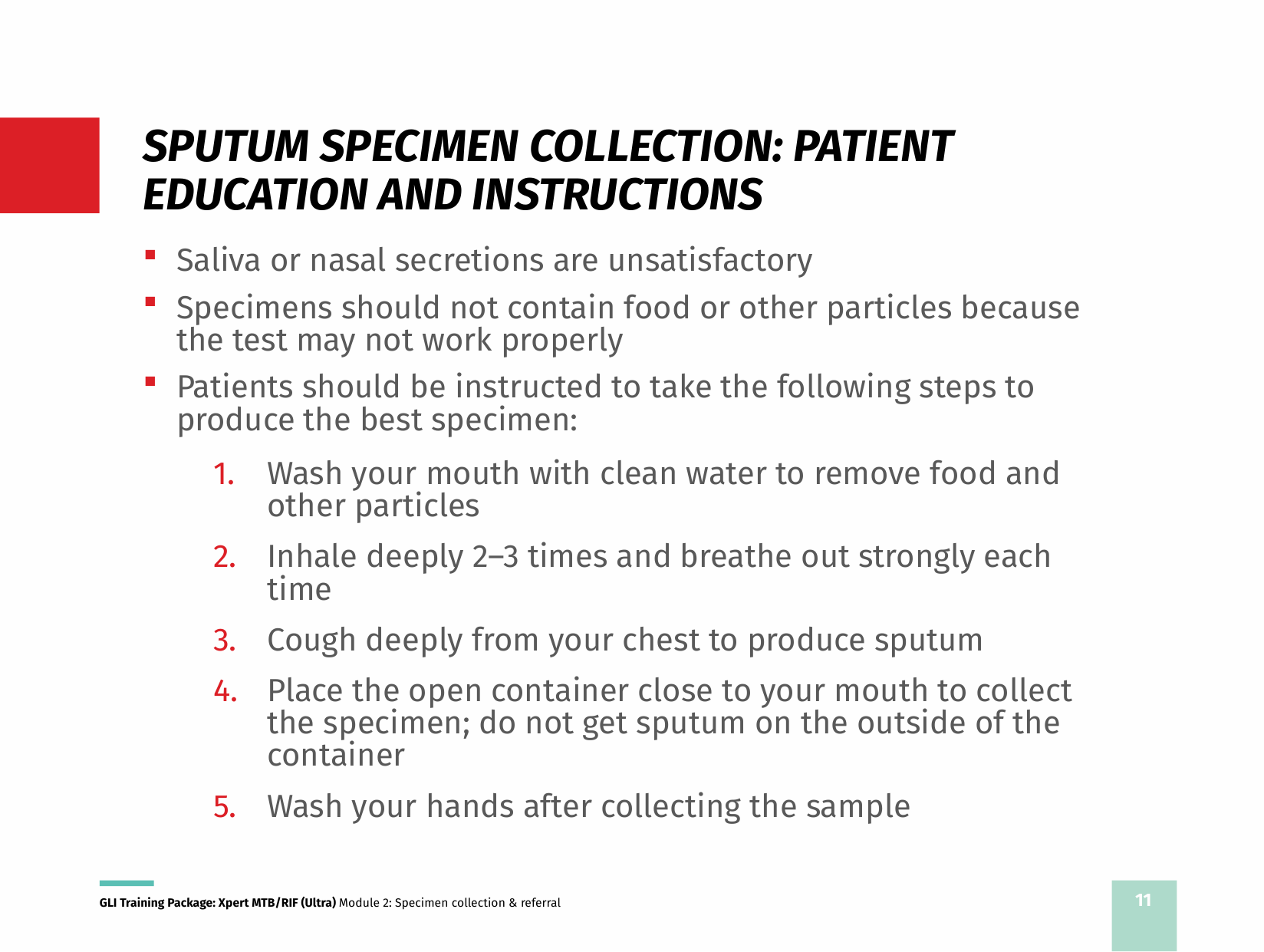

# SPUTUM SPECIMEN COLLECTION: PATIENT EDUCATION AND INSTRUCTIONS
Saliva or nasal secretions are unsatisfactory
Specimens should not contain food or other particles because the test may not work properly
Patients should be instructed to take the following steps to produce the best specimen:
Wash your mouth with clean water to remove food and other particles
Inhale deeply 2–3 times and breathe out strongly each time
Cough deeply from your chest to produce sputum
Place the open container close to your mouth to collect the specimen; do not get sputum on the outside of the container
Wash your hands after collecting the sample